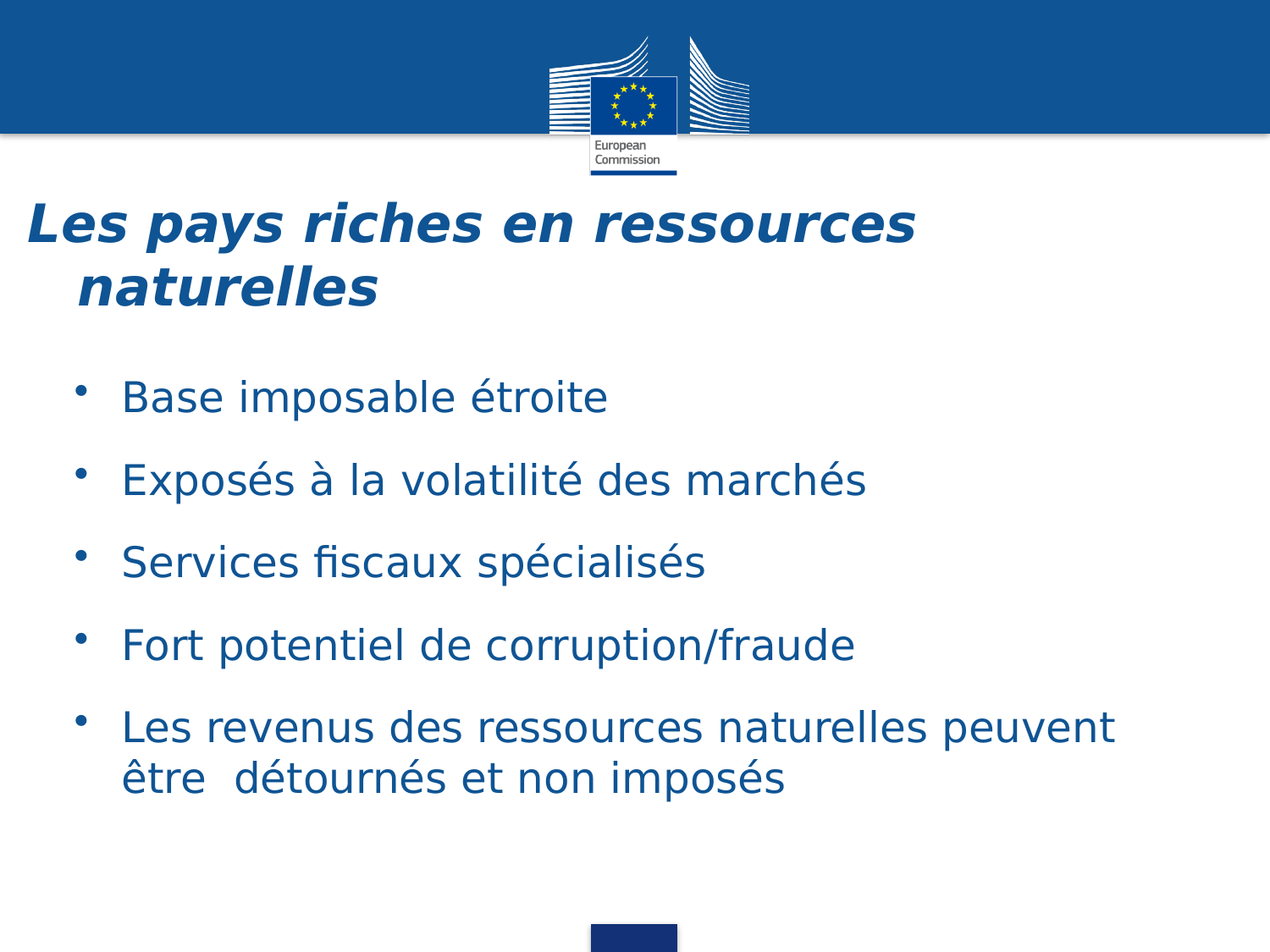

Les pays riches en ressources naturelles
Base imposable étroite
Exposés à la volatilité des marchés
Services fiscaux spécialisés
Fort potentiel de corruption/fraude
Les revenus des ressources naturelles peuvent être  détournés et non imposés